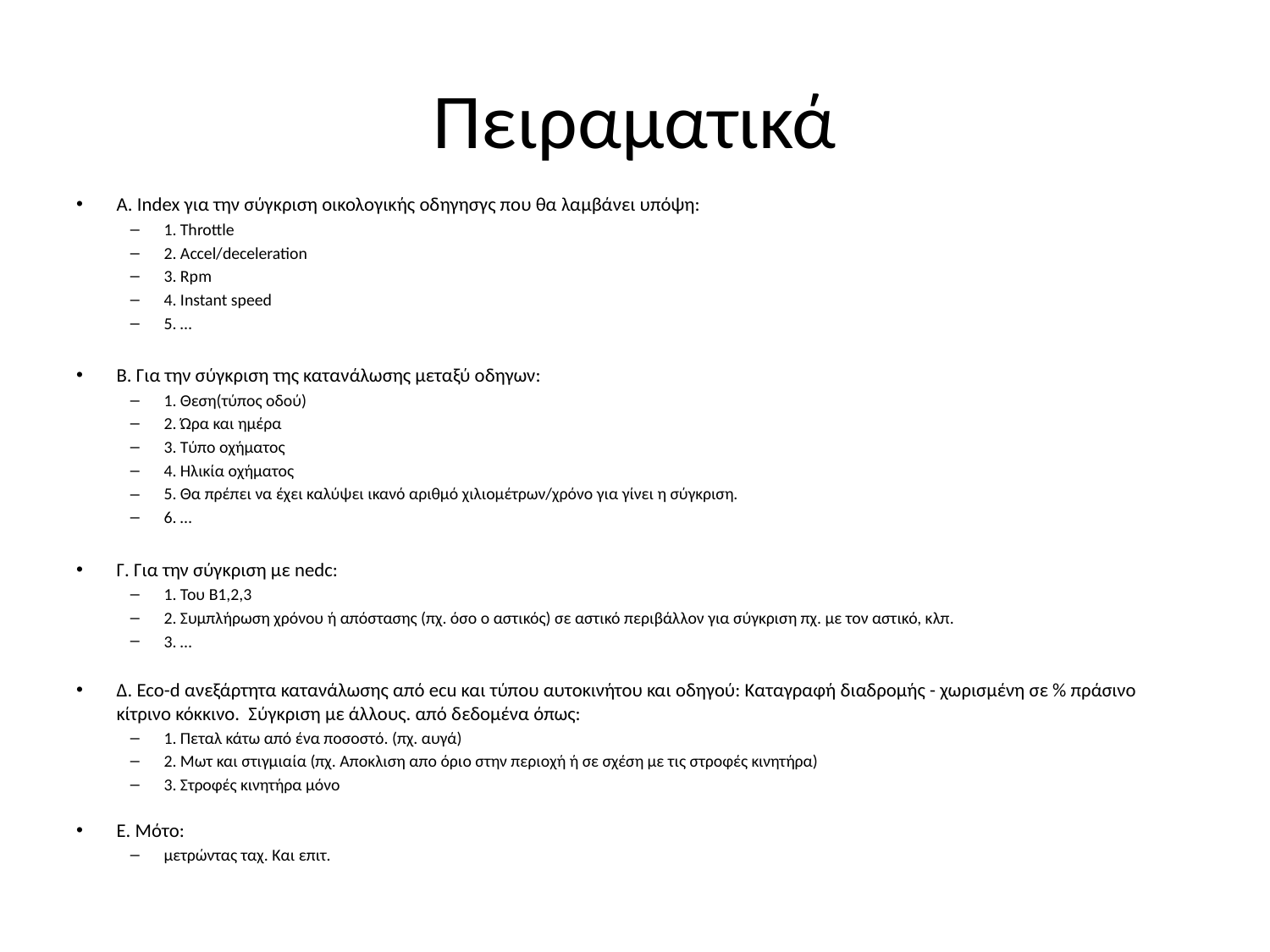

# Πειραματικά
Α. Index για την σύγκριση οικολογικής οδηγησγς που θα λαμβάνει υπόψη:
1. Throttle
2. Accel/deceleration
3. Rpm
4. Instant speed
5. …

Β. Για την σύγκριση της κατανάλωσης μεταξύ οδηγων:
1. Θεση(τύπος οδού)
2. Ώρα και ημέρα
3. Τύπο οχήματος
4. Ηλικία οχήματος
5. Θα πρέπει να έχει καλύψει ικανό αριθμό χιλιομέτρων/χρόνο για γίνει η σύγκριση.
6. …

Γ. Για την σύγκριση με nedc:
1. Του Β1,2,3
2. Συμπλήρωση χρόνου ή απόστασης (πχ. όσο ο αστικός) σε αστικό περιβάλλον για σύγκριση πχ. με τον αστικό, κλπ.
3. …

Δ. Eco-d ανεξάρτητα κατανάλωσης από ecu και τύπου αυτοκινήτου και οδηγού: Καταγραφή διαδρομής - χωρισμένη σε % πράσινο κίτρινο κόκκινο.  Σύγκριση με άλλους. από δεδομένα όπως:
1. Πεταλ κάτω από ένα ποσοστό. (πχ. αυγά)
2. Μωτ και στιγμιαία (πχ. Αποκλιση απο όριο στην περιοχή ή σε σχέση με τις στροφές κινητήρα)
3. Στροφές κινητήρα μόνο
Ε. Μότο:
μετρώντας ταχ. Και επιτ.